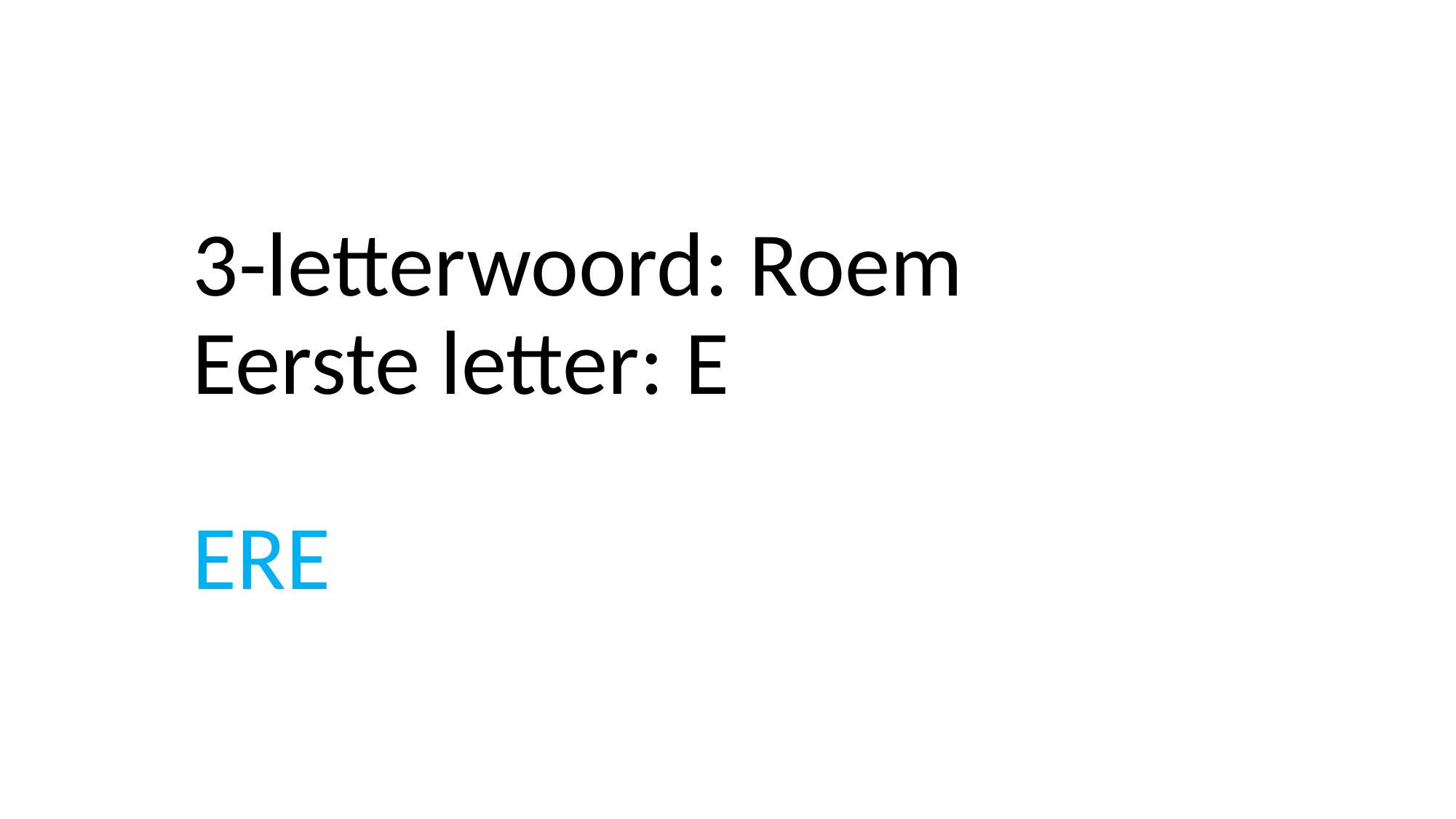

# 3-letterwoord: Roem Eerste letter: E
ERE